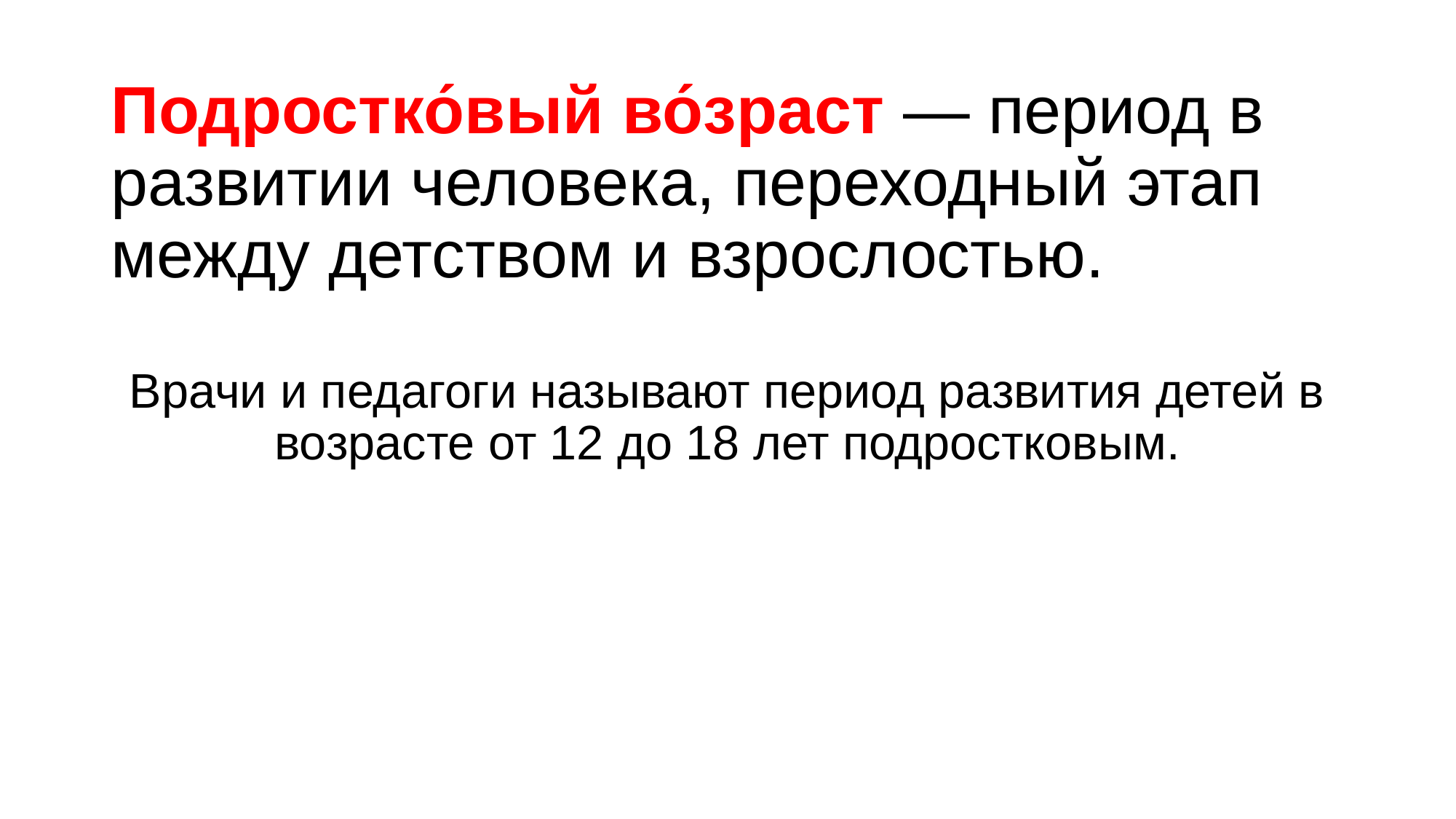

# Подростко́вый во́зраст — период в развитии человека, переходный этап между детством и взрослостью.
Врачи и педагоги называют период развития детей в возрасте от 12 до 18 лет подростковым.